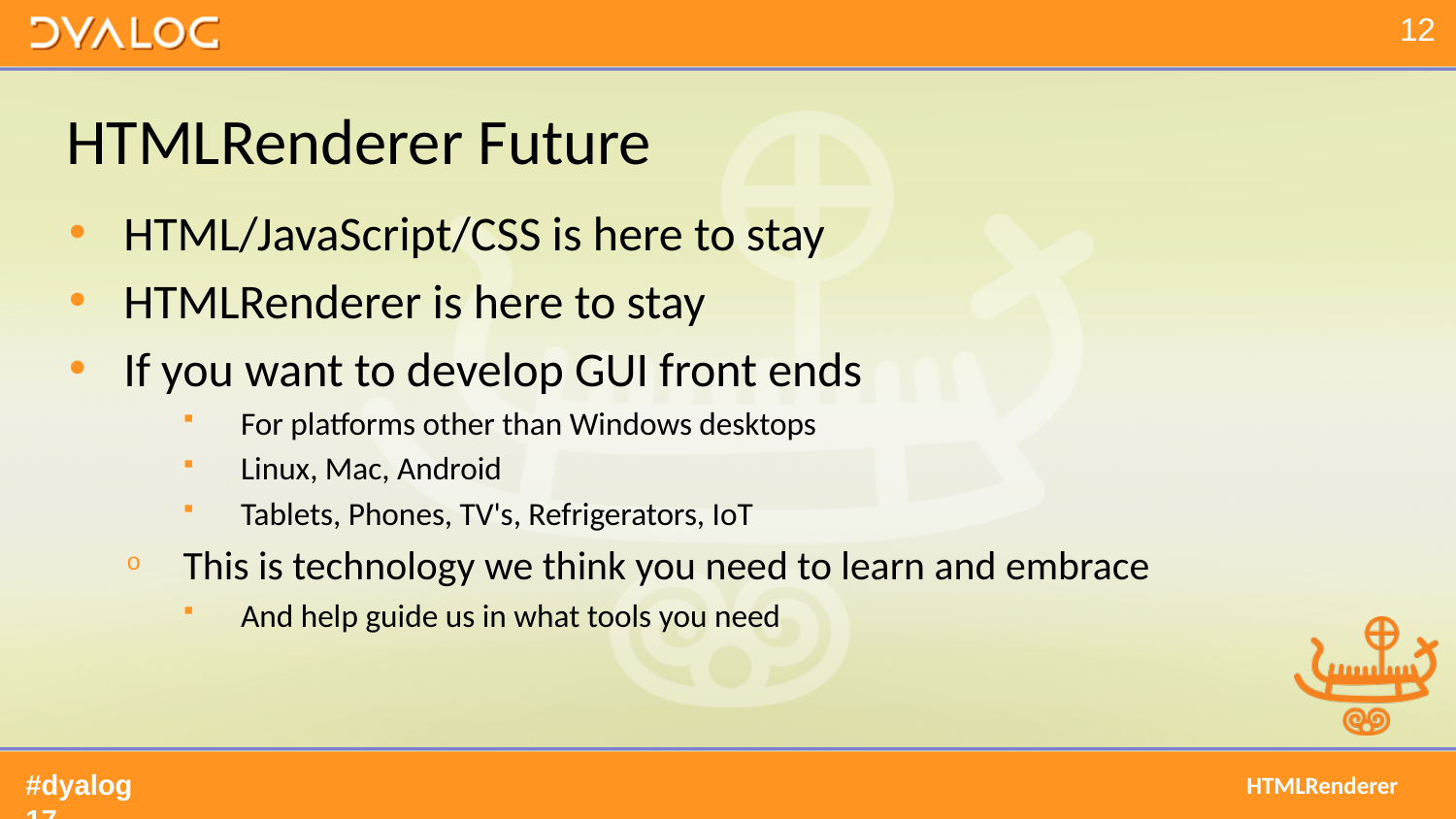

# HTMLRenderer Future

HTML/JavaScript/CSS is here to stay
HTMLRenderer is here to stay
If you want to develop GUI front ends
For platforms other than Windows desktops
Linux, Mac, Android
Tablets, Phones, TV's, Refrigerators, IoT
This is technology we think you need to learn and embrace
And help guide us in what tools you need
HTMLRenderer